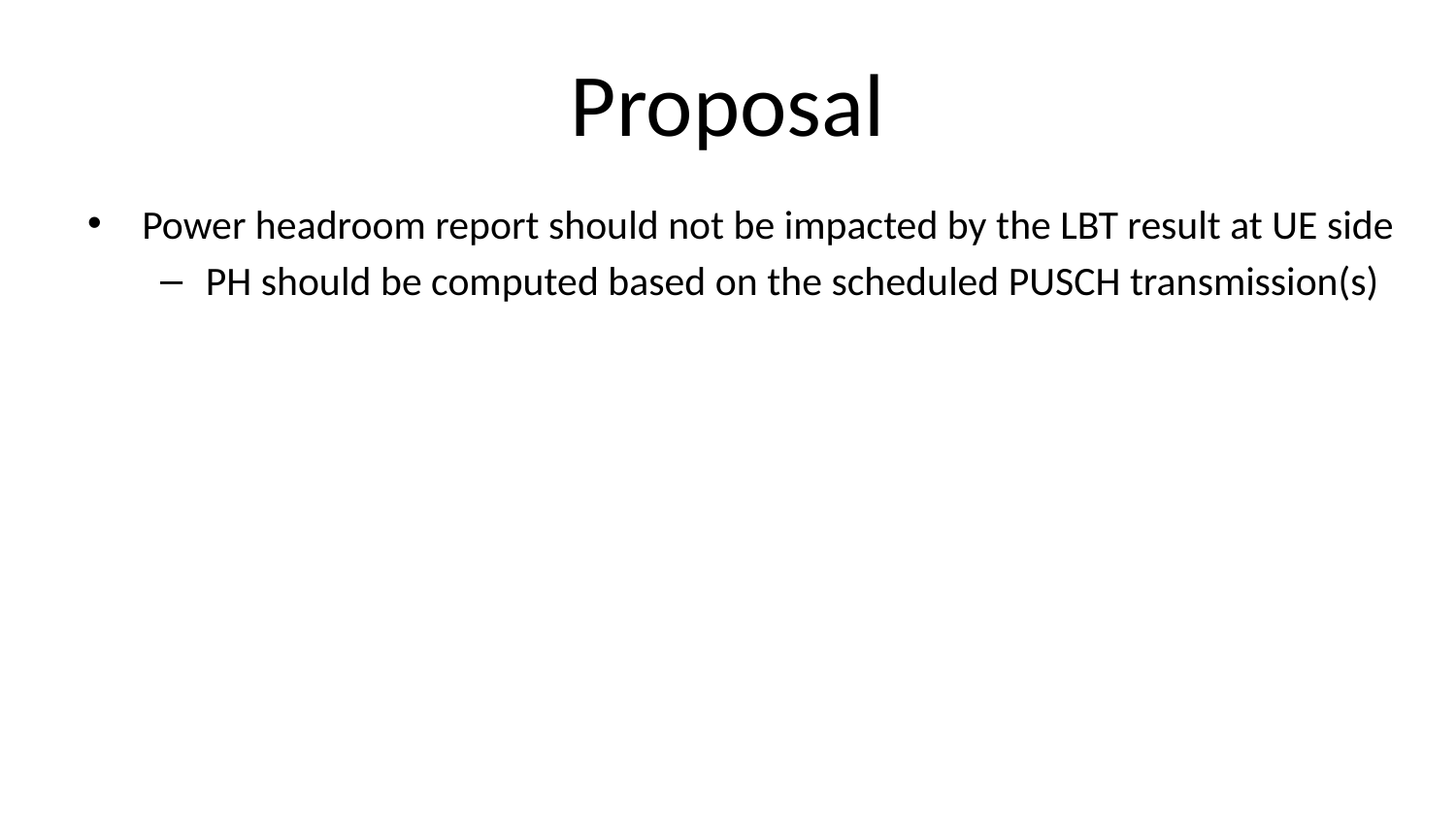

# Proposal
Power headroom report should not be impacted by the LBT result at UE side
PH should be computed based on the scheduled PUSCH transmission(s)